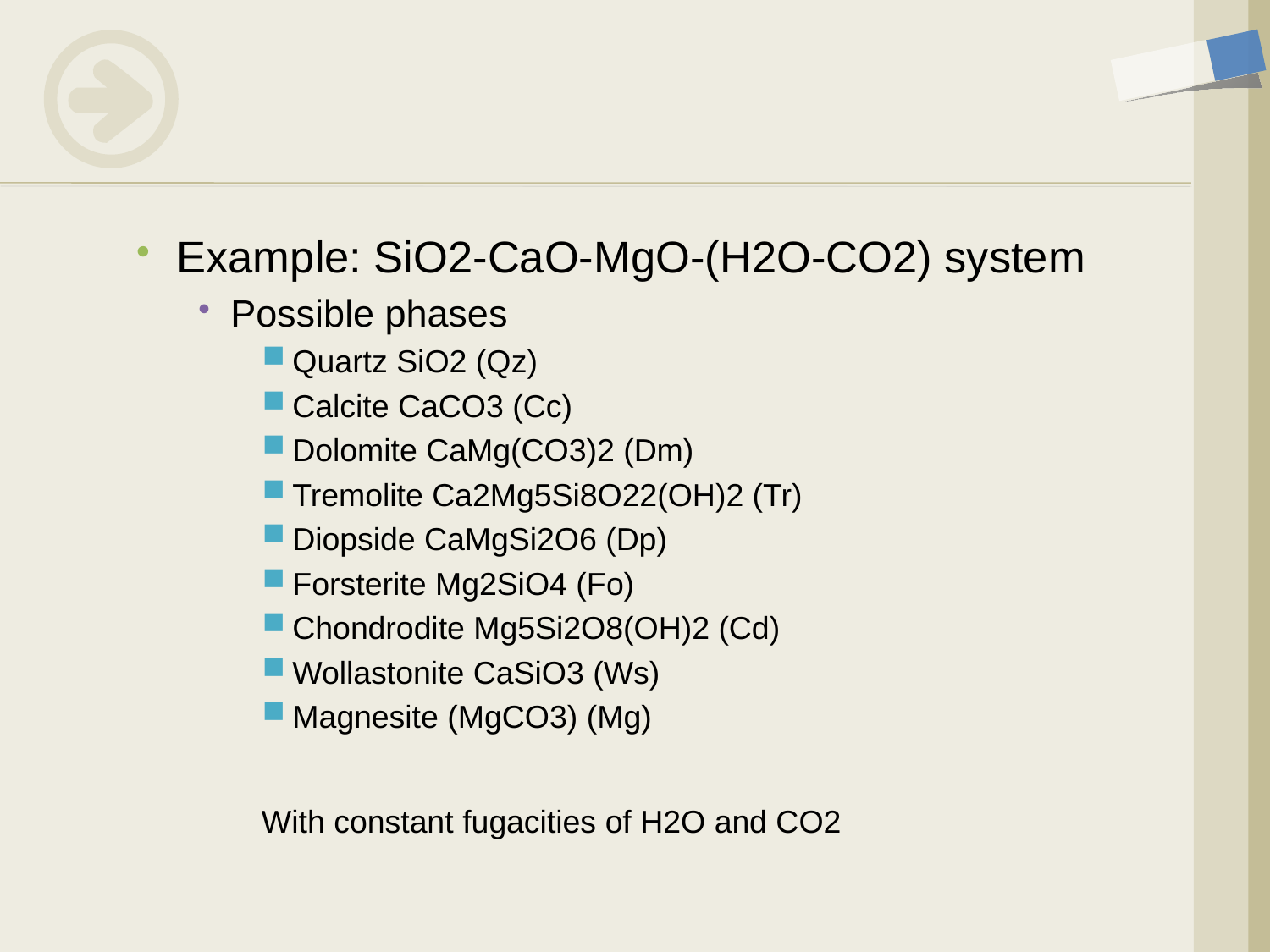

#
Example: SiO2-CaO-MgO-(H2O-CO2) system
Possible phases
Quartz SiO2 (Qz)
Calcite CaCO3 (Cc)
Dolomite CaMg(CO3)2 (Dm)
Tremolite Ca2Mg5Si8O22(OH)2 (Tr)
Diopside CaMgSi2O6 (Dp)
Forsterite Mg2SiO4 (Fo)
Chondrodite Mg5Si2O8(OH)2 (Cd)
Wollastonite CaSiO3 (Ws)
Magnesite (MgCO3) (Mg)

With constant fugacities of H2O and CO2